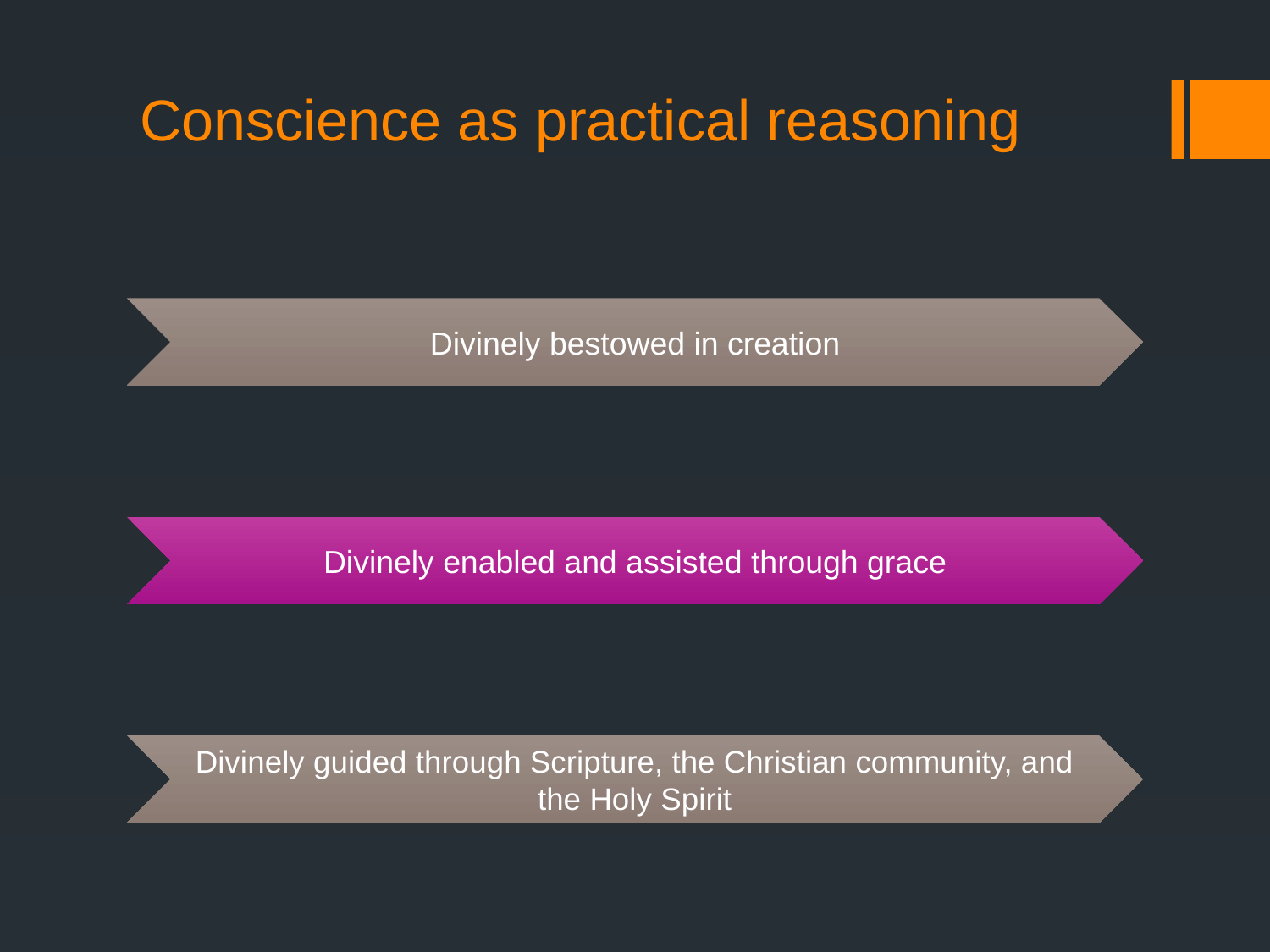

# Conscience as practical reasoning
Divinely bestowed in creation
Divinely enabled and assisted through grace
Divinely guided through Scripture, the Christian community, and the Holy Spirit